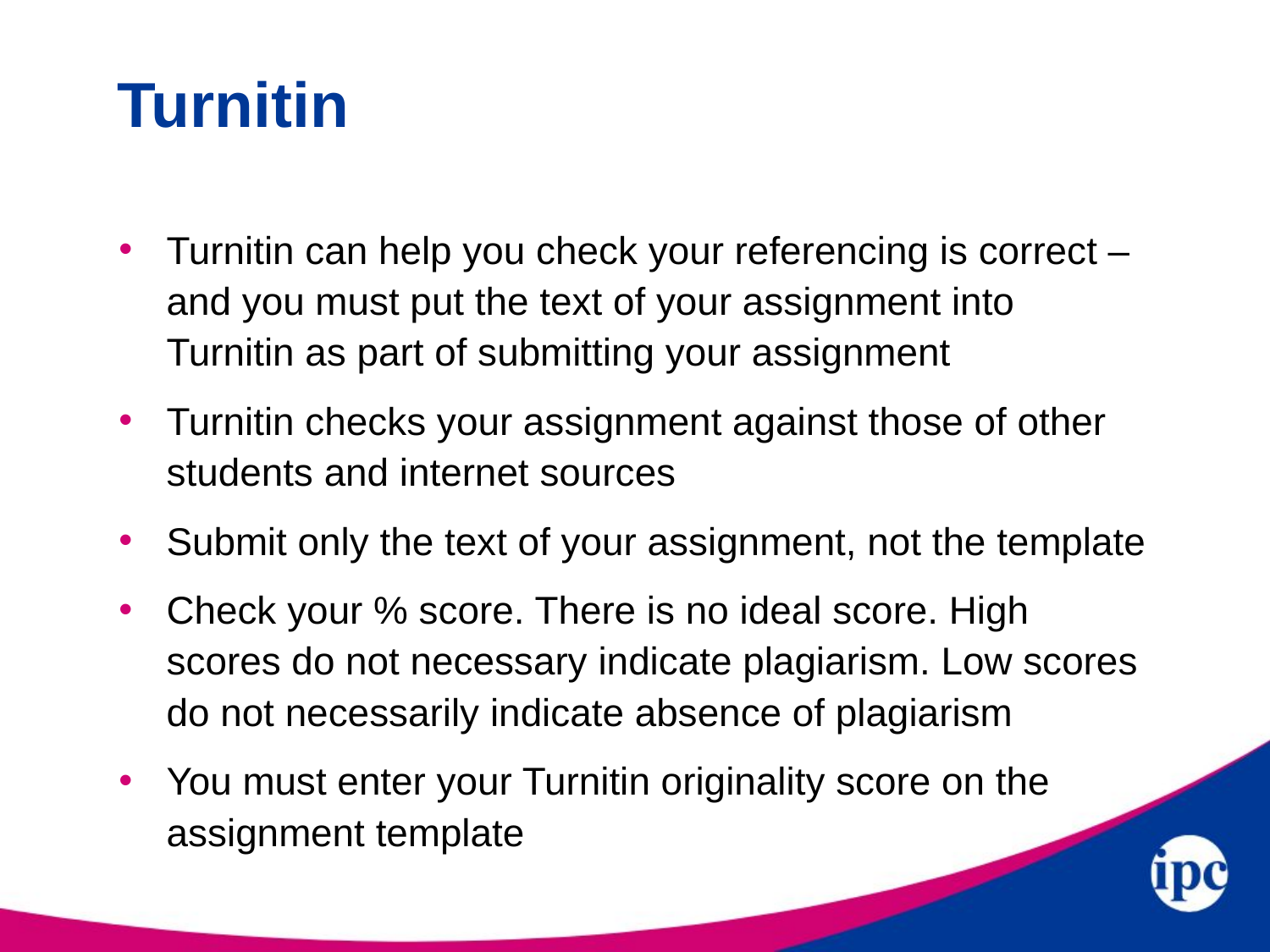

# Turnitin
Turnitin can help you check your referencing is correct – and you must put the text of your assignment into Turnitin as part of submitting your assignment
Turnitin checks your assignment against those of other students and internet sources
Submit only the text of your assignment, not the template
Check your % score. There is no ideal score. High scores do not necessary indicate plagiarism. Low scores do not necessarily indicate absence of plagiarism
You must enter your Turnitin originality score on the assignment template